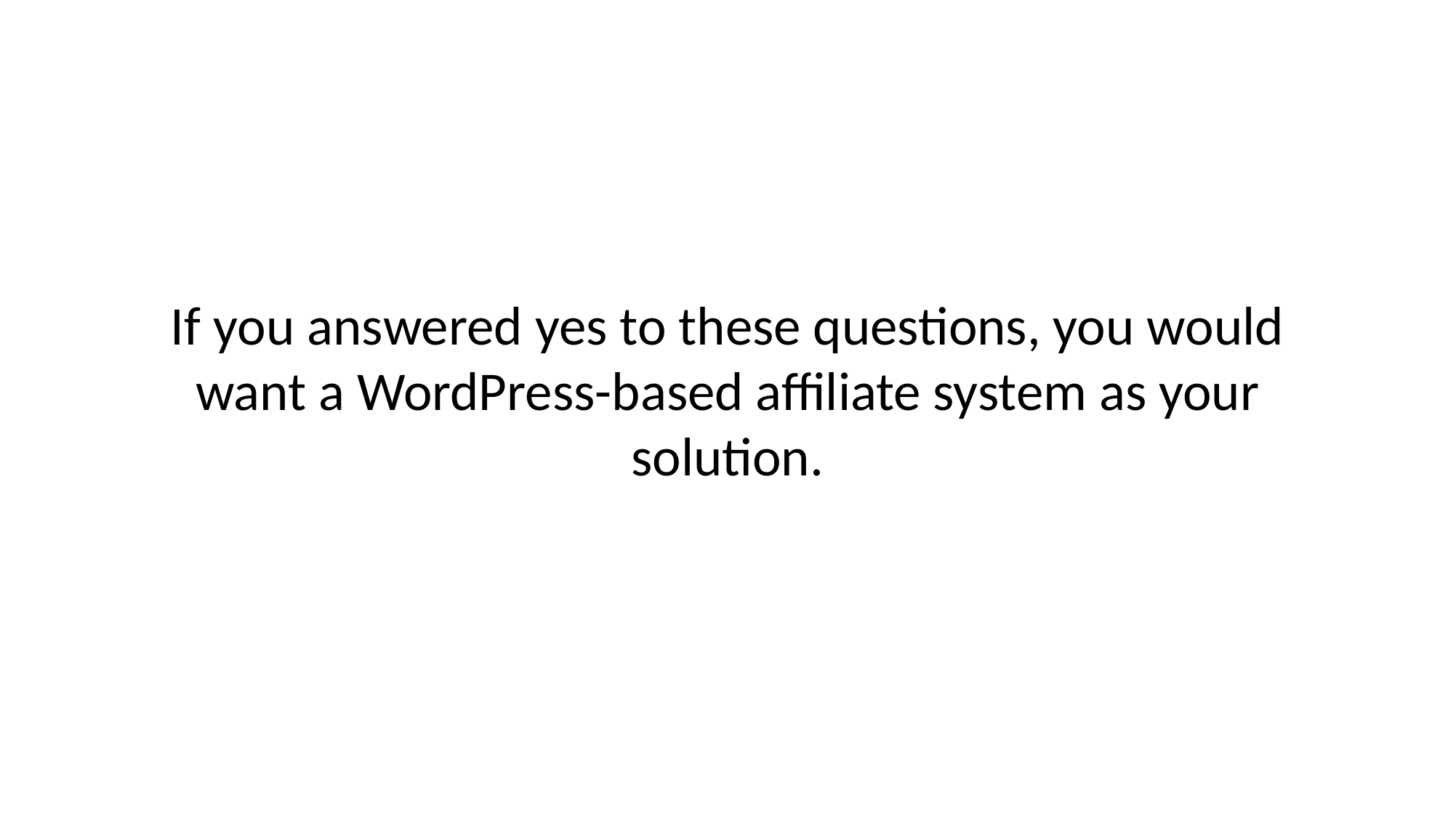

# If you answered yes to these questions, you would want a WordPress-based affiliate system as your solution.